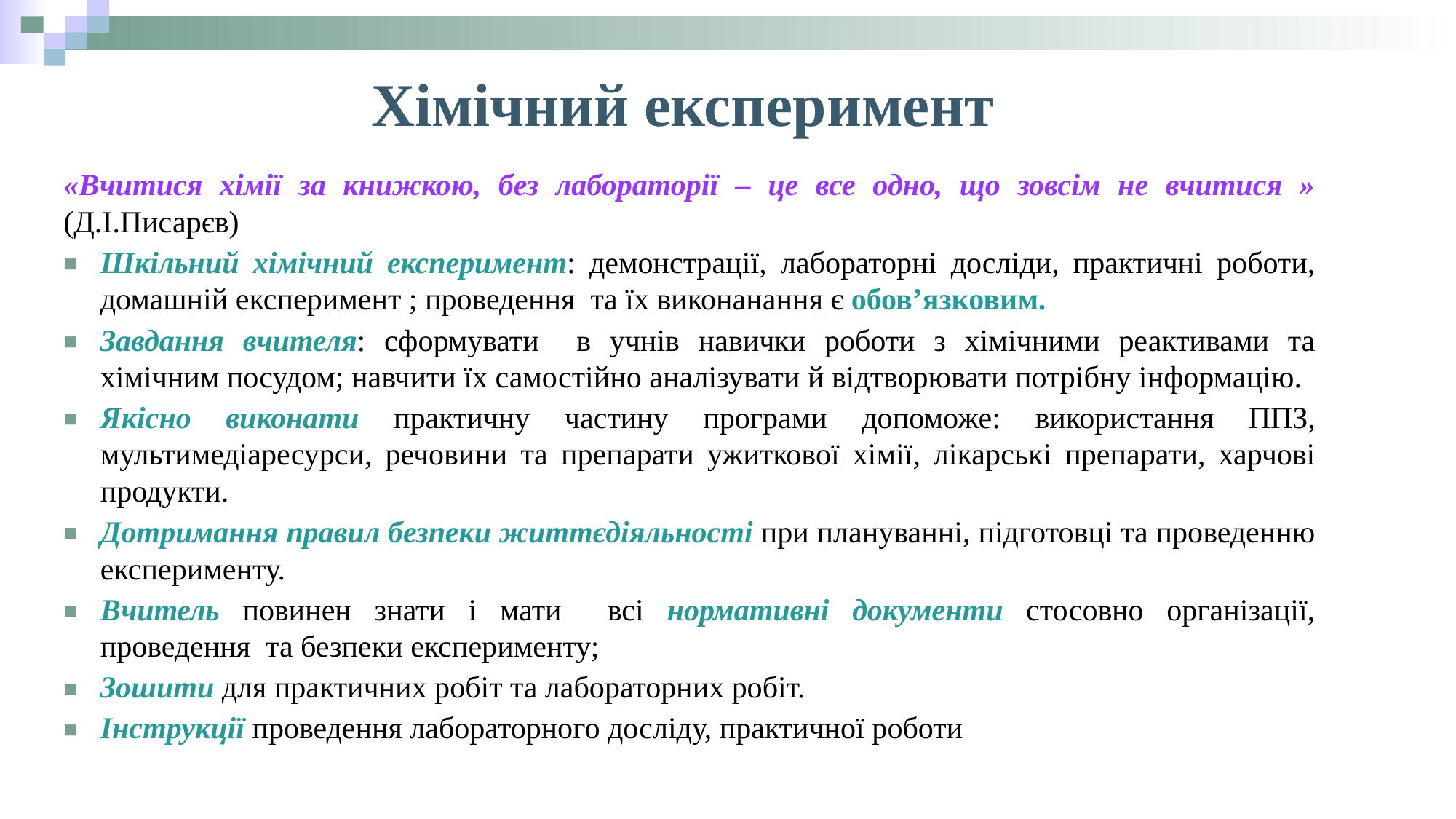

# Хімічний експеримент
«Вчитися хімії за книжкою, без лабораторії – це все одно, що зовсім не вчитися » (Д.І.Писарєв)
Шкільний хімічний експеримент: демонстрації, лабораторні досліди, практичні роботи, домашній експеримент ; проведення  та їх виконанання є обов’язковим.
Завдання вчителя: сформувати  в учнів навички роботи з хімічними реактивами та хімічним посудом; навчити їх самостійно аналізувати й відтворювати потрібну інформацію.
Якісно виконати практичну частину програми допоможе: використання ППЗ, мультимедіаресурси, речовини та препарати ужиткової хімії, лікарські препарати, харчові продукти.
Дотримання правил безпеки життєдіяльності при плануванні, підготовці та проведенню експерименту.
Вчитель повинен знати і мати  всі нормативні документи стосовно організації, проведення  та безпеки експерименту;
Зошити для практичних робіт та лабораторних робіт.
Інструкції проведення лабораторного досліду, практичної роботи